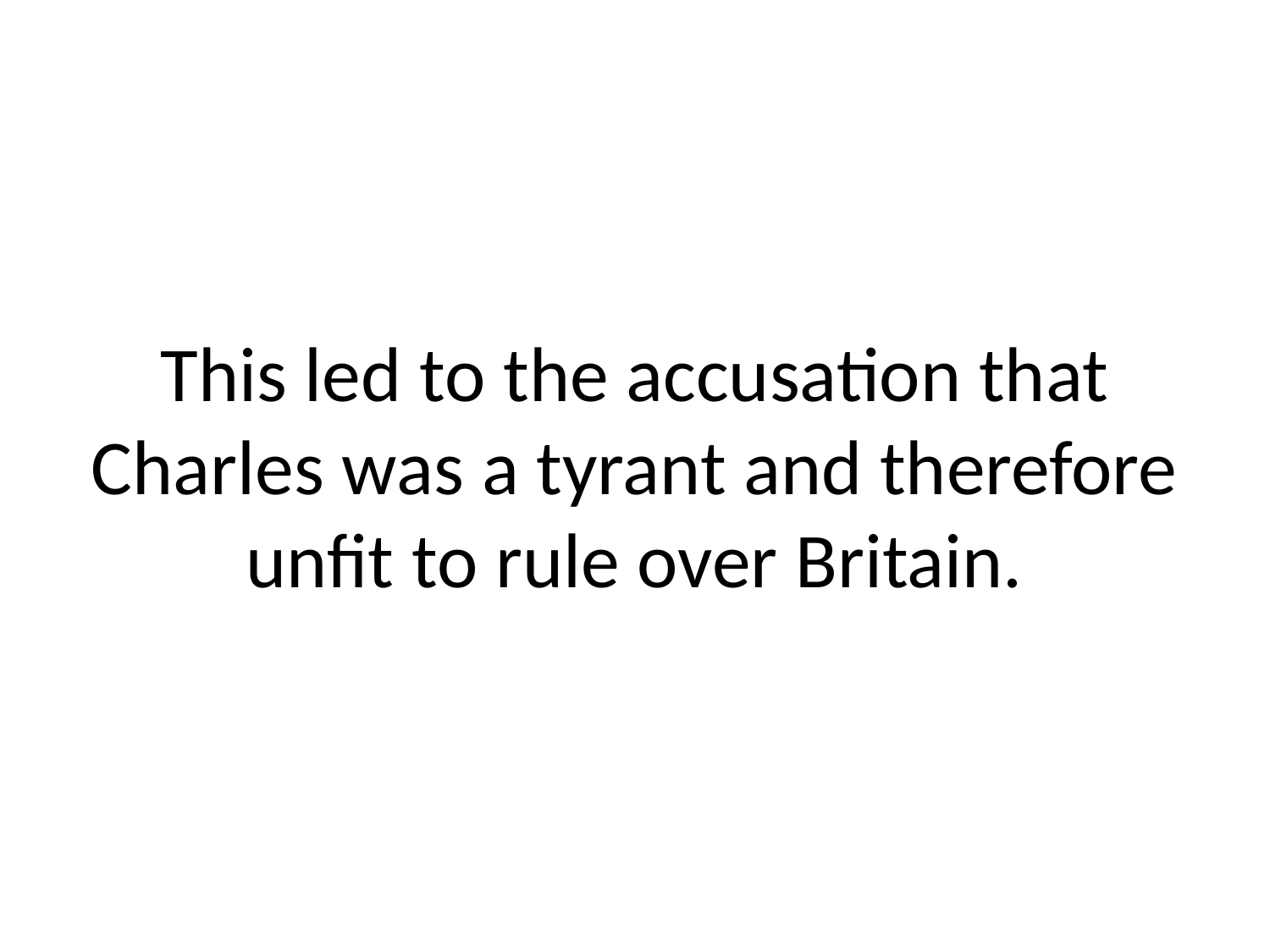

# This led to the accusation that Charles was a tyrant and therefore unfit to rule over Britain.